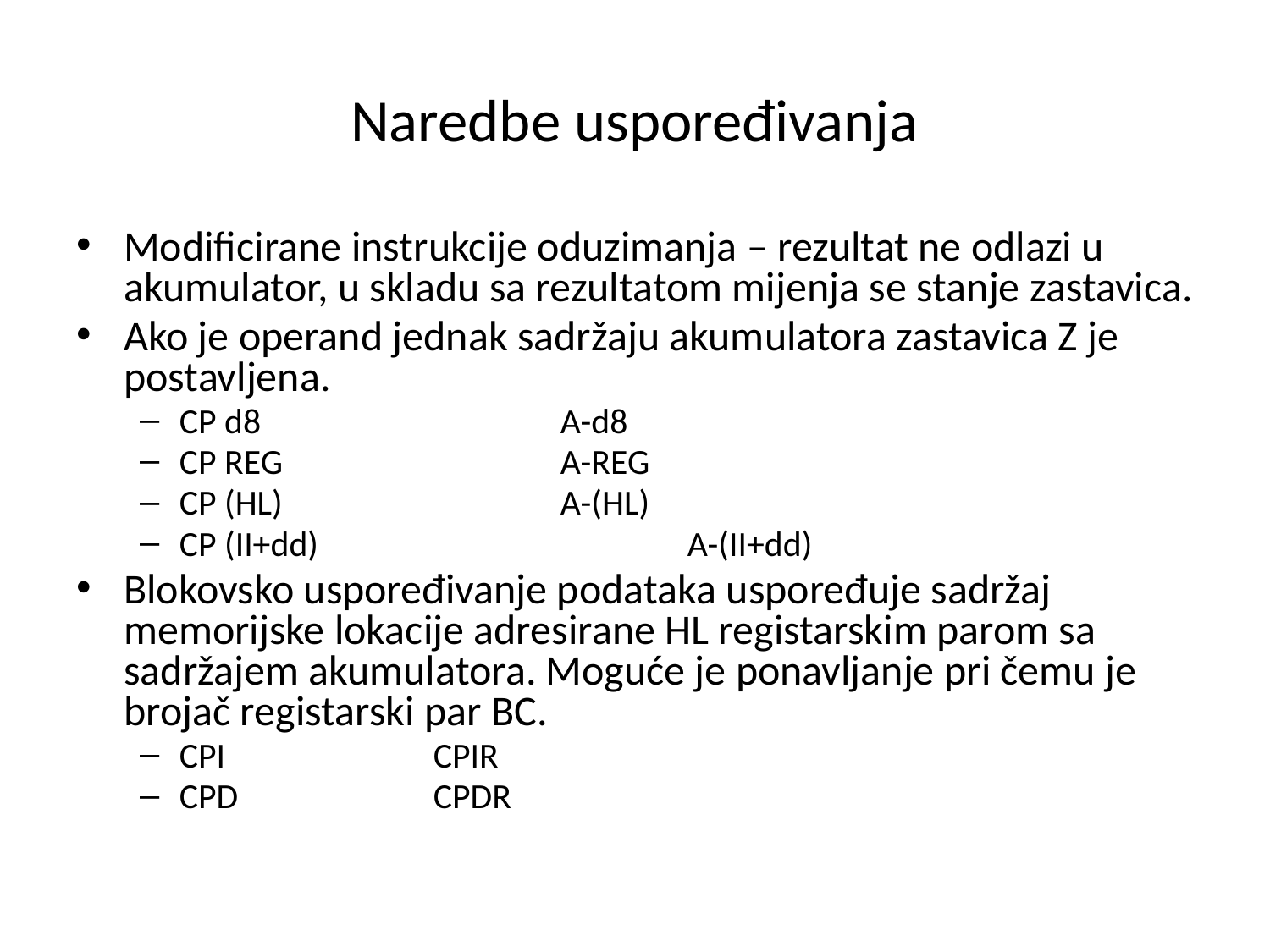

# Naredbe uspoređivanja
Modificirane instrukcije oduzimanja – rezultat ne odlazi u akumulator, u skladu sa rezultatom mijenja se stanje zastavica.
Ako je operand jednak sadržaju akumulatora zastavica Z je postavljena.
CP d8			A-d8
CP REG			A-REG
CP (HL)			A-(HL)
CP (II+dd)			A-(II+dd)
Blokovsko uspoređivanje podataka uspoređuje sadržaj memorijske lokacije adresirane HL registarskim parom sa sadržajem akumulatora. Moguće je ponavljanje pri čemu je brojač registarski par BC.
CPI		CPIR
CPD		CPDR